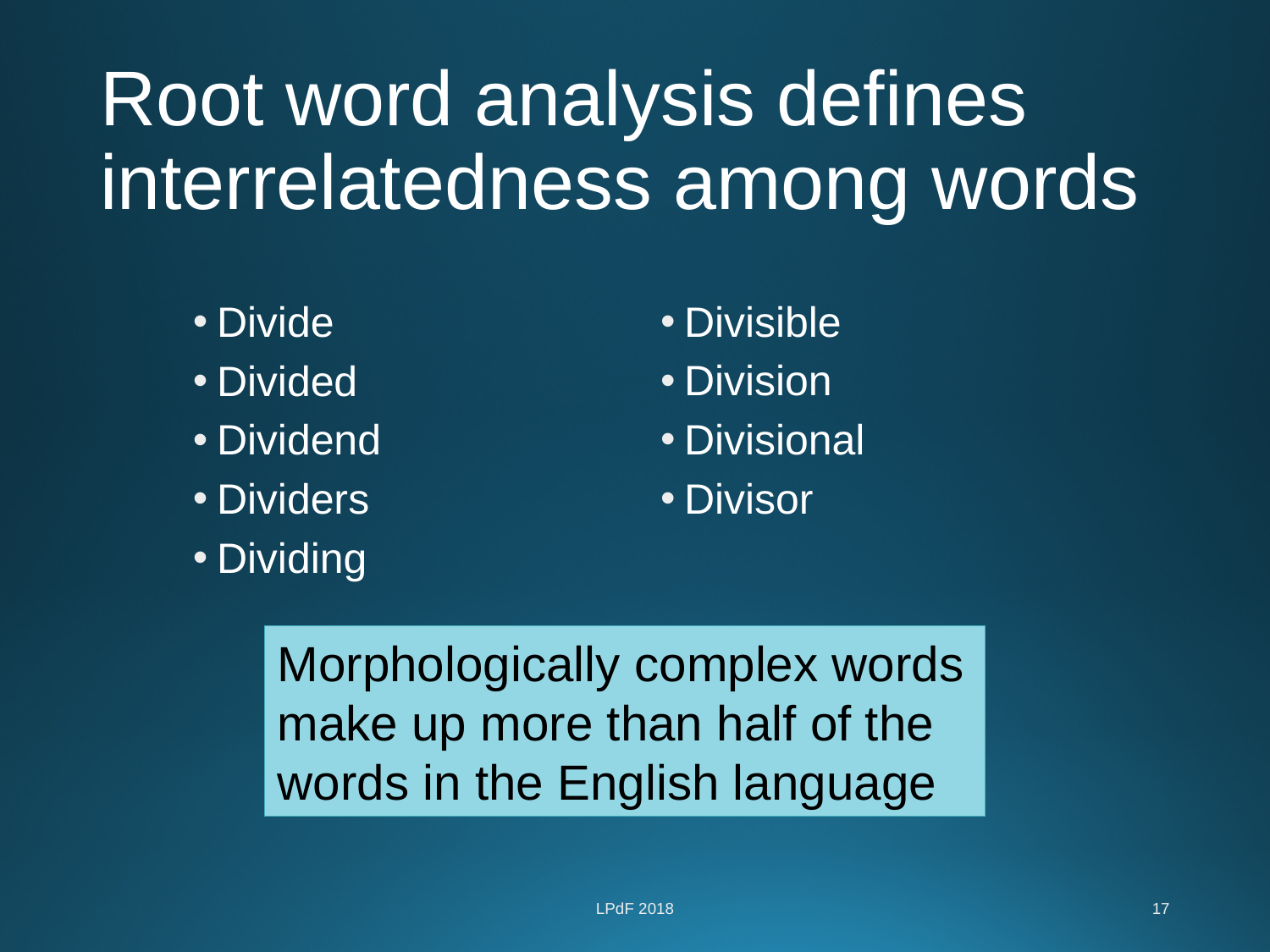

# Root word analysis defines interrelatedness among words
Divisible
Division
Divisional
Divisor

Divide
Divided
Dividend
Dividers
Dividing
Morphologically complex words make up more than half of the words in the English language
LPdF 2018
17